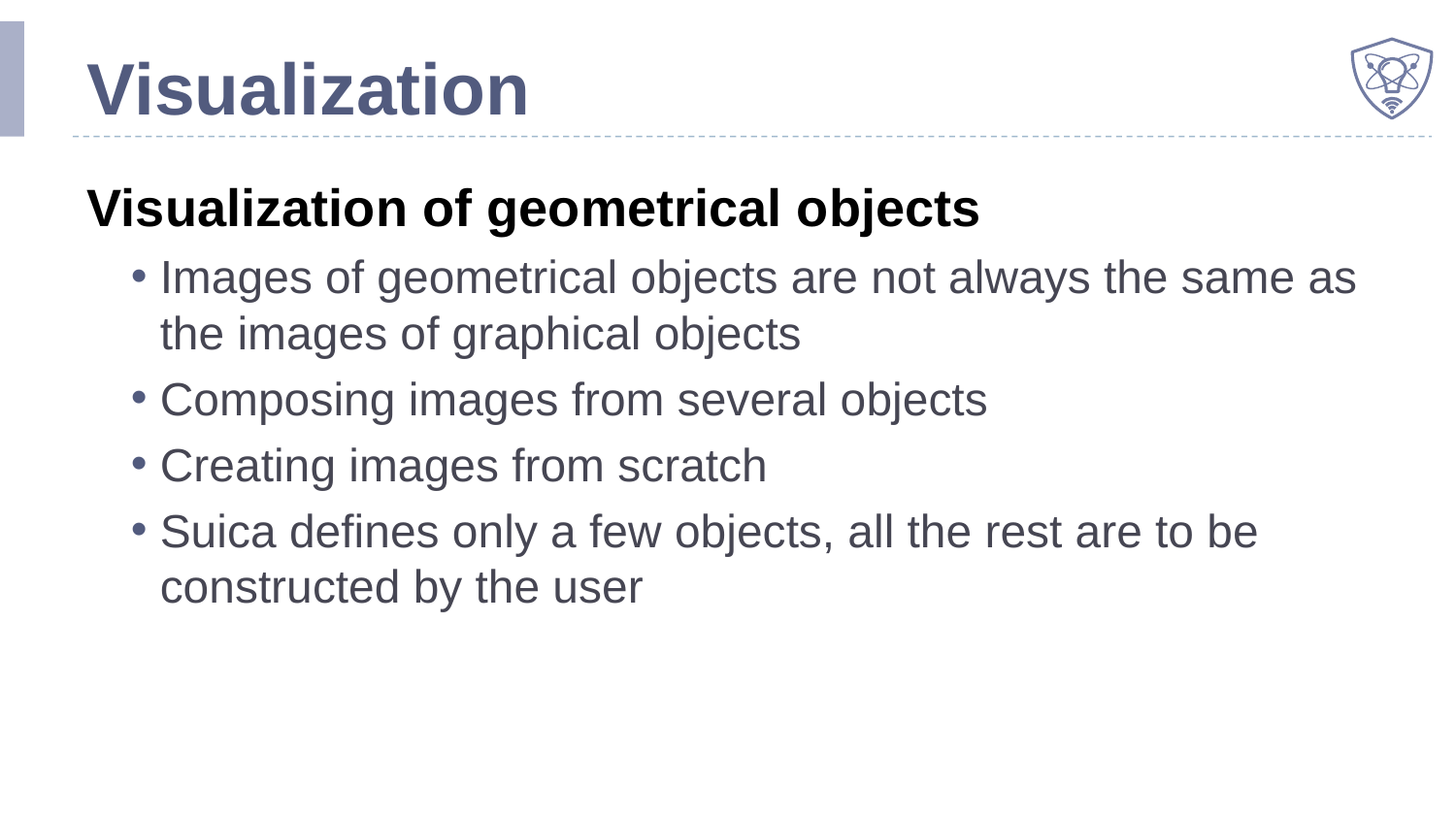

# Visualization
Visualization of geometrical objects
Images of geometrical objects are not always the same as the images of graphical objects
Composing images from several objects
Creating images from scratch
Suica defines only a few objects, all the rest are to be constructed by the user